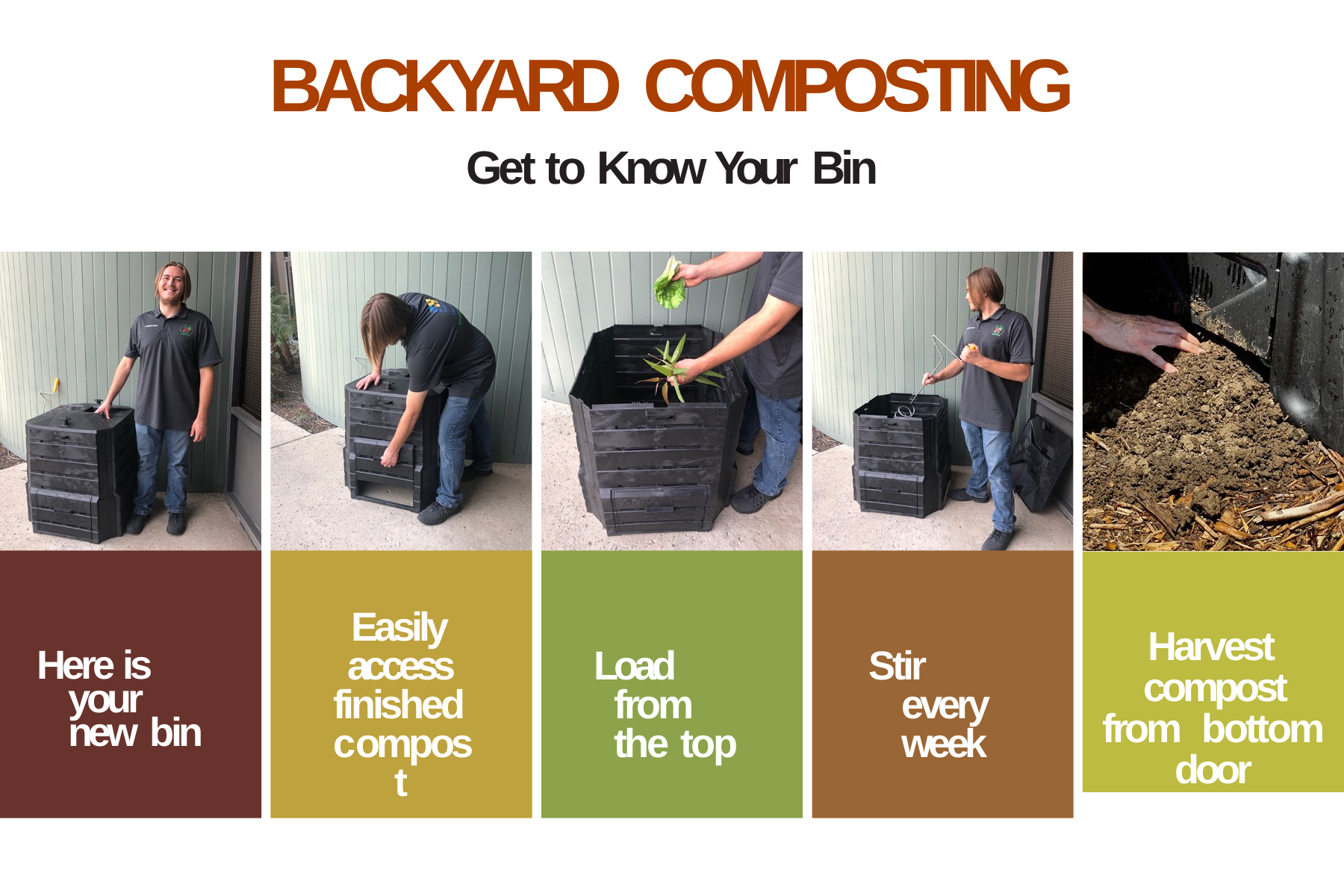

# BACKYARD COMPOSTING
Get to Know Your Bin

Harvest  compost from  bottom door
Easily  access  finished  compost
Here is your  new bin
Load from  the top
Stir every  week